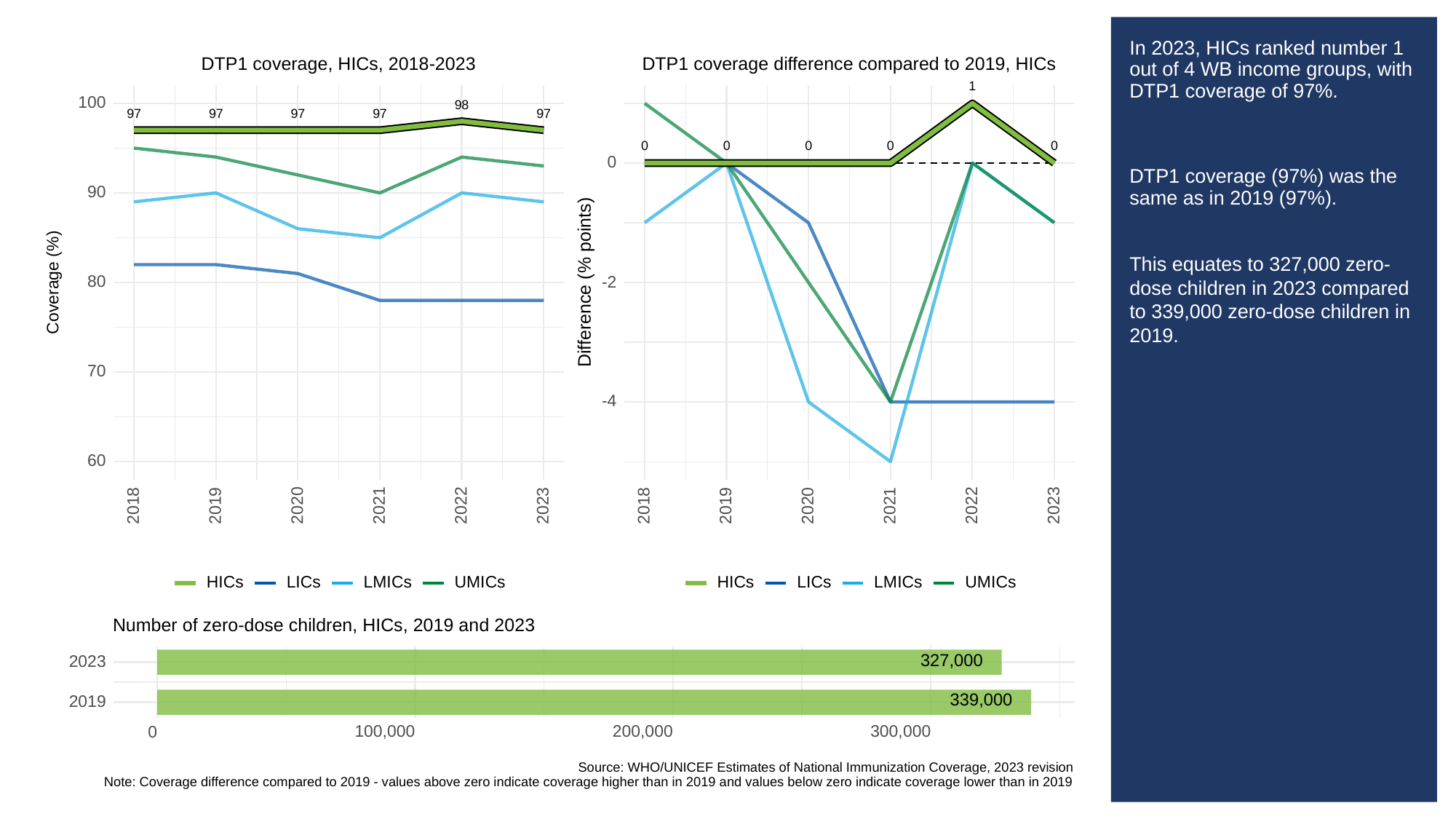

# In 2023, HICs ranked number 1 out of 4 WB income groups, with DTP1 coverage of 97%.

DTP1 coverage (97%) was the same as in 2019 (97%).

This equates to 327,000 zero-dose children in 2023 compared to 339,000 zero-dose children in 2019.

DTP1 coverage, HICs, 2018-2023
DTP1 coverage difference compared to 2019, HICs
1

100
98

97
97
97
97
97

0
0
0
0
0

0

90

Difference (% points)
Coverage (%)
80
-2

70

-4

60

2023
2023
2018
2019
2020
2021
2022
2018
2019
2020
2021
2022
HICs
LICs
LMICs
UMICs
HICs
LICs
LMICs
UMICs

Number of zero-dose children, HICs, 2019 and 2023

327,000
2023

339,000
2019

100,000
200,000
300,000
0
Source: WHO/UNICEF Estimates of National Immunization Coverage, 2023 revision
Note: Coverage difference compared to 2019 - values above zero indicate coverage higher than in 2019 and values below zero indicate coverage lower than in 2019